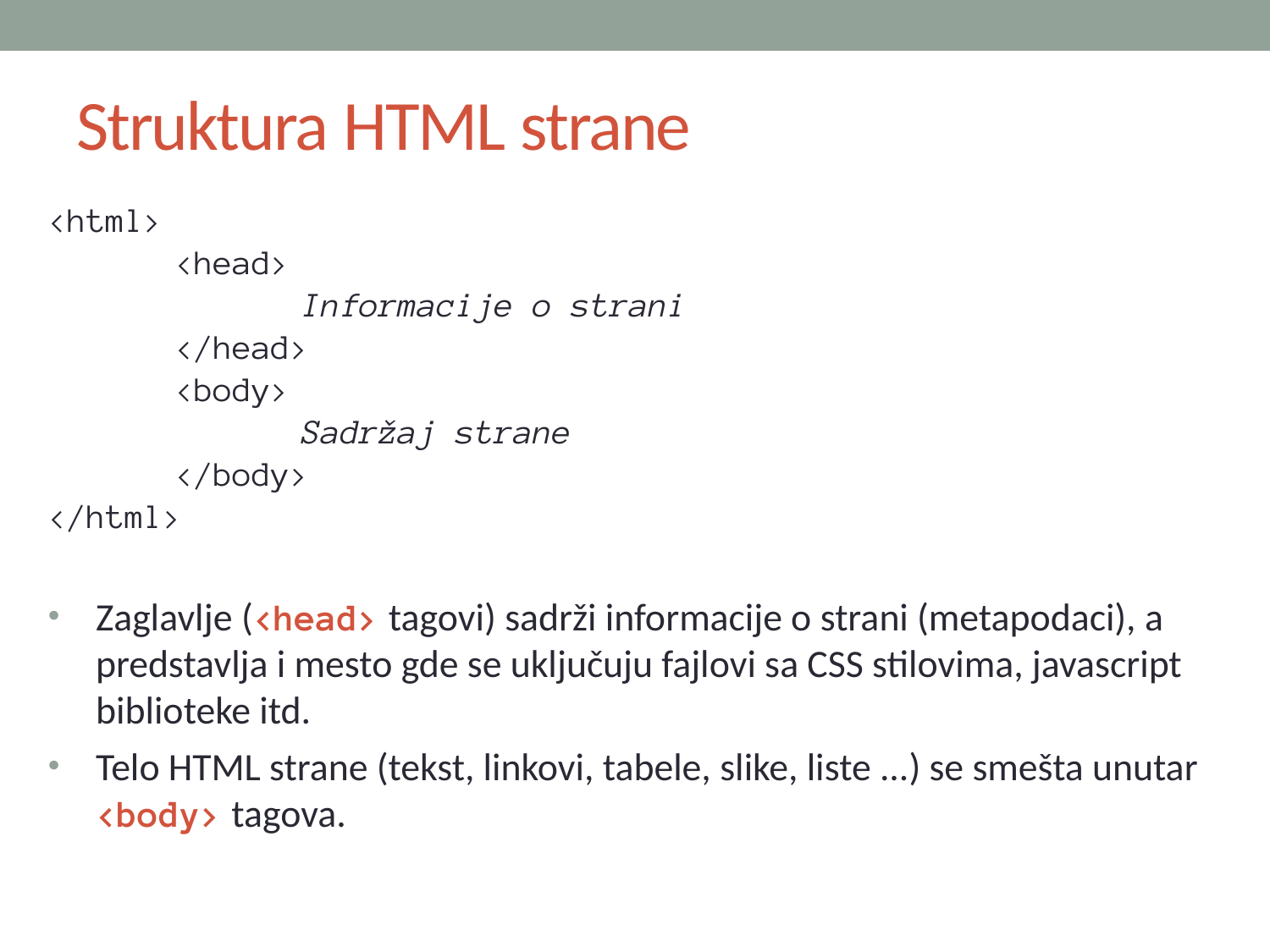

# Struktura HTML strane
<html>
	<head>
		Informacije o strani
	</head>
	<body>
		Sadržaj strane
	</body>
</html>

Zaglavlje (<head> tagovi) sadrži informacije o strani (metapodaci), a predstavlja i mesto gde se uključuju fajlovi sa CSS stilovima, javascript biblioteke itd.
Telo HTML strane (tekst, linkovi, tabele, slike, liste ...) se smešta unutar <body> tagova.